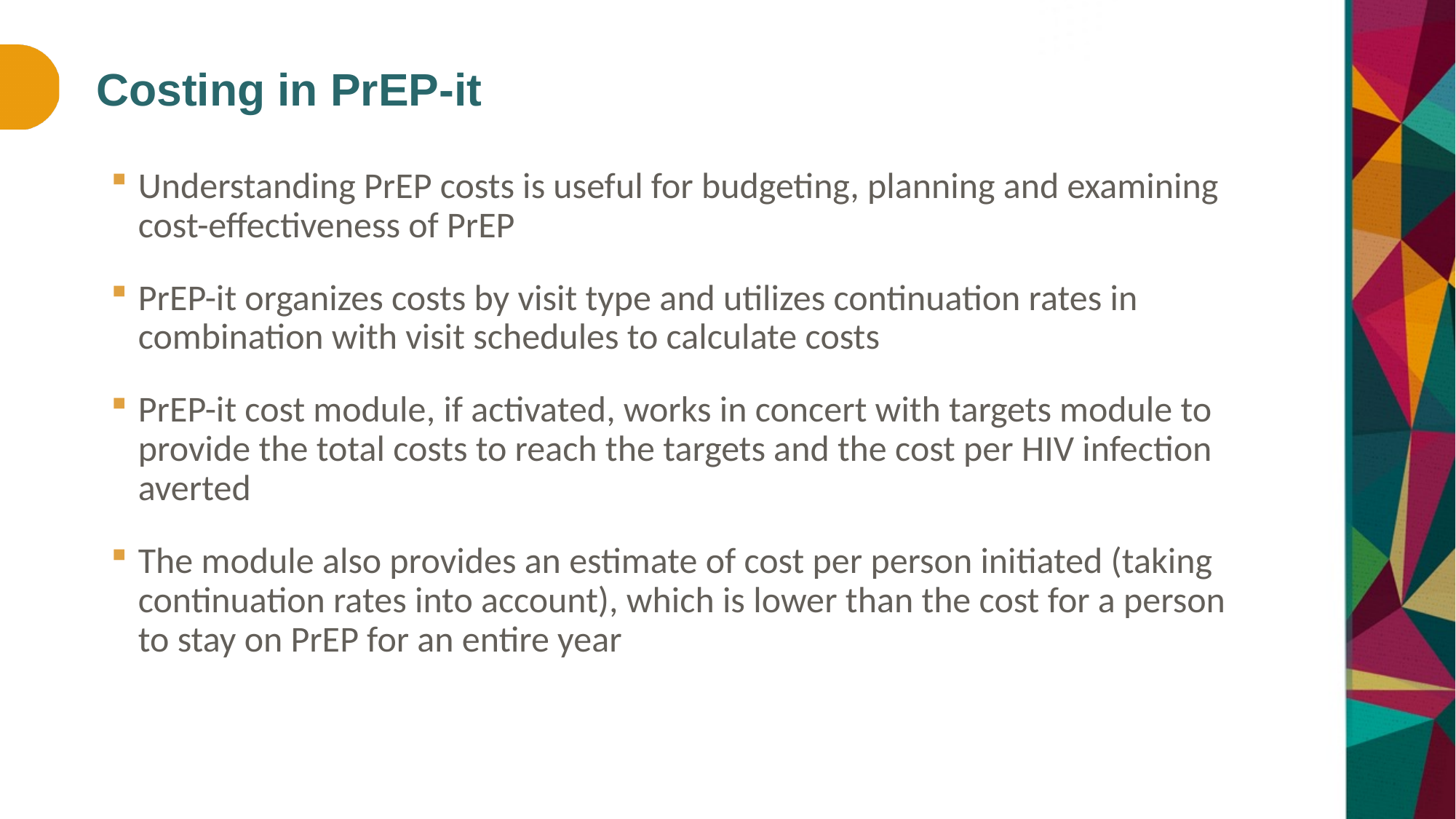

# Costing in PrEP-it
Understanding PrEP costs is useful for budgeting, planning and examining cost-effectiveness of PrEP
PrEP-it organizes costs by visit type and utilizes continuation rates in combination with visit schedules to calculate costs
PrEP-it cost module, if activated, works in concert with targets module to provide the total costs to reach the targets and the cost per HIV infection averted
The module also provides an estimate of cost per person initiated (taking continuation rates into account), which is lower than the cost for a person to stay on PrEP for an entire year